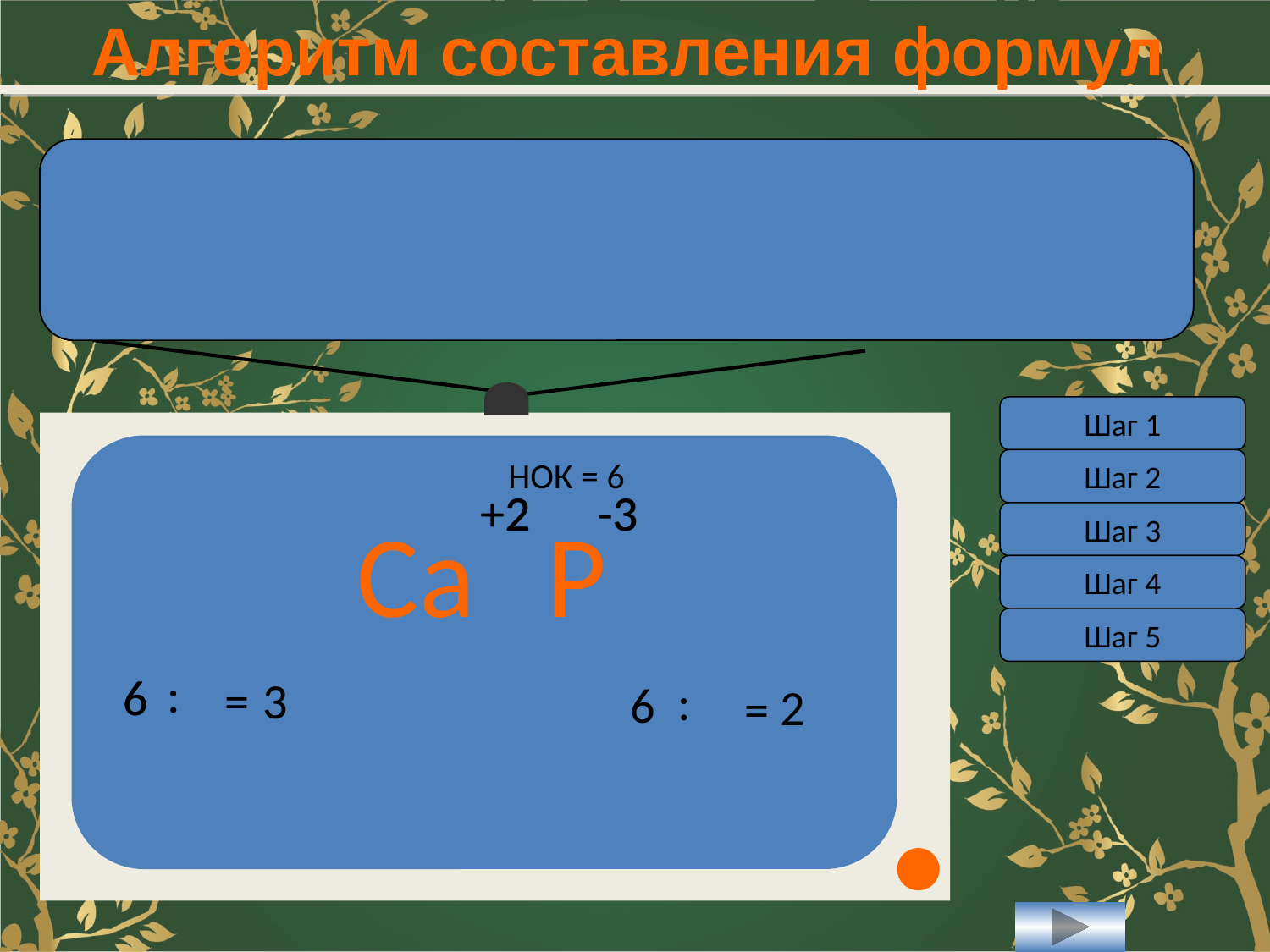

Алгоритм составления формул

Записать рядом знаки элементов
Определите степени окисления атомов или
заряды ионов и подпишите их
Найдите для них наименьшее общее кратное
По наименьшему общему кратному рассчитываем
индексы
Подставь индексы в формулу. Если ион сложный,
а индекс больше единицы, то возьми ион в скобки!

Шаг 1
НОК = 6
Шаг 2
+2
2
   -3
   3
Шаг 3
Са
 Р
Шаг 4
Шаг 5
6
6
:
6
:
=
3
 =
 2